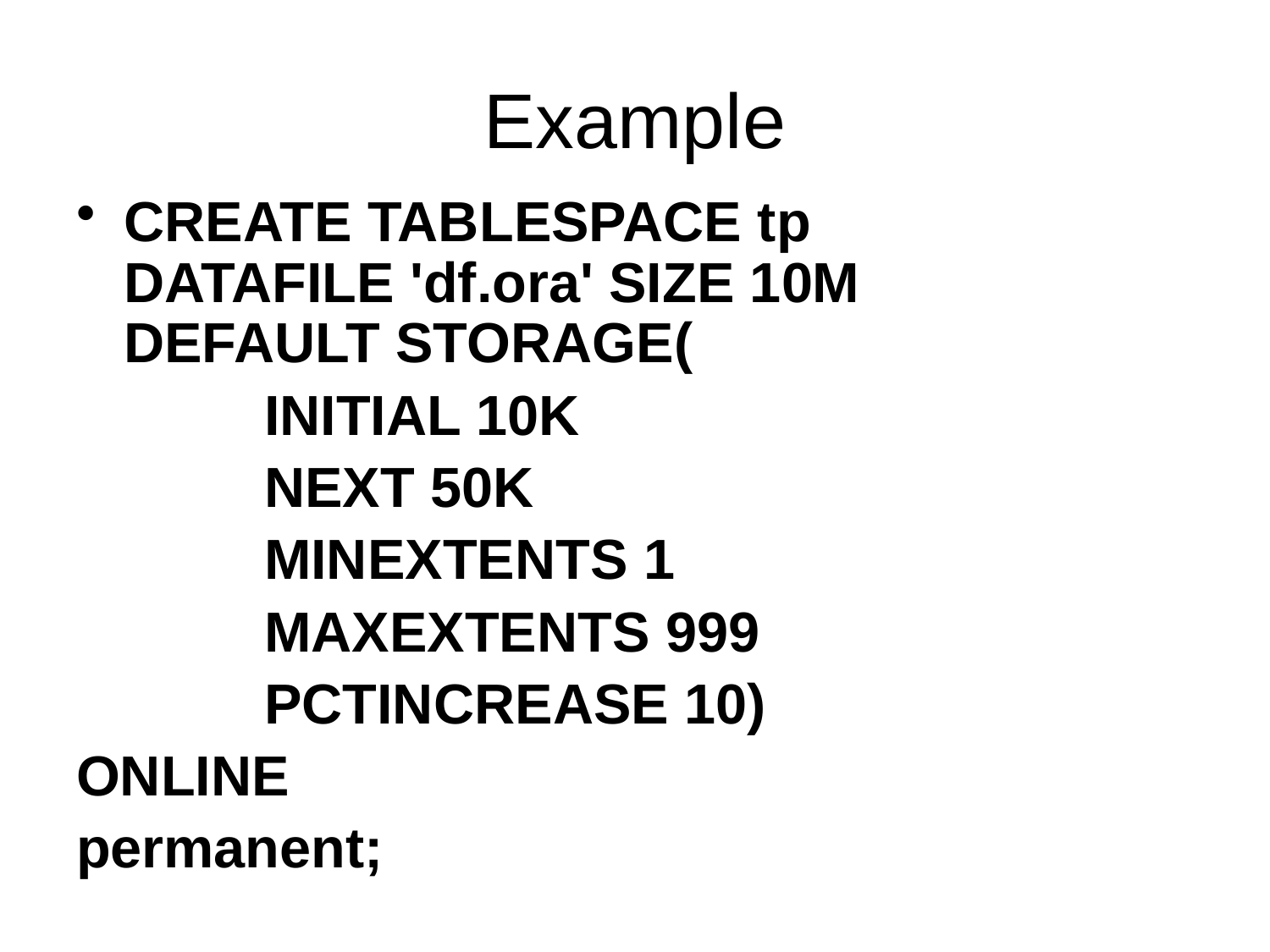

# Example
CREATE TABLESPACE tp        DATAFILE 'df.ora' SIZE 10M        DEFAULT STORAGE(
            INITIAL 10K
            NEXT 50K
            MINEXTENTS 1
            MAXEXTENTS 999
            PCTINCREASE 10)
ONLINE
permanent;